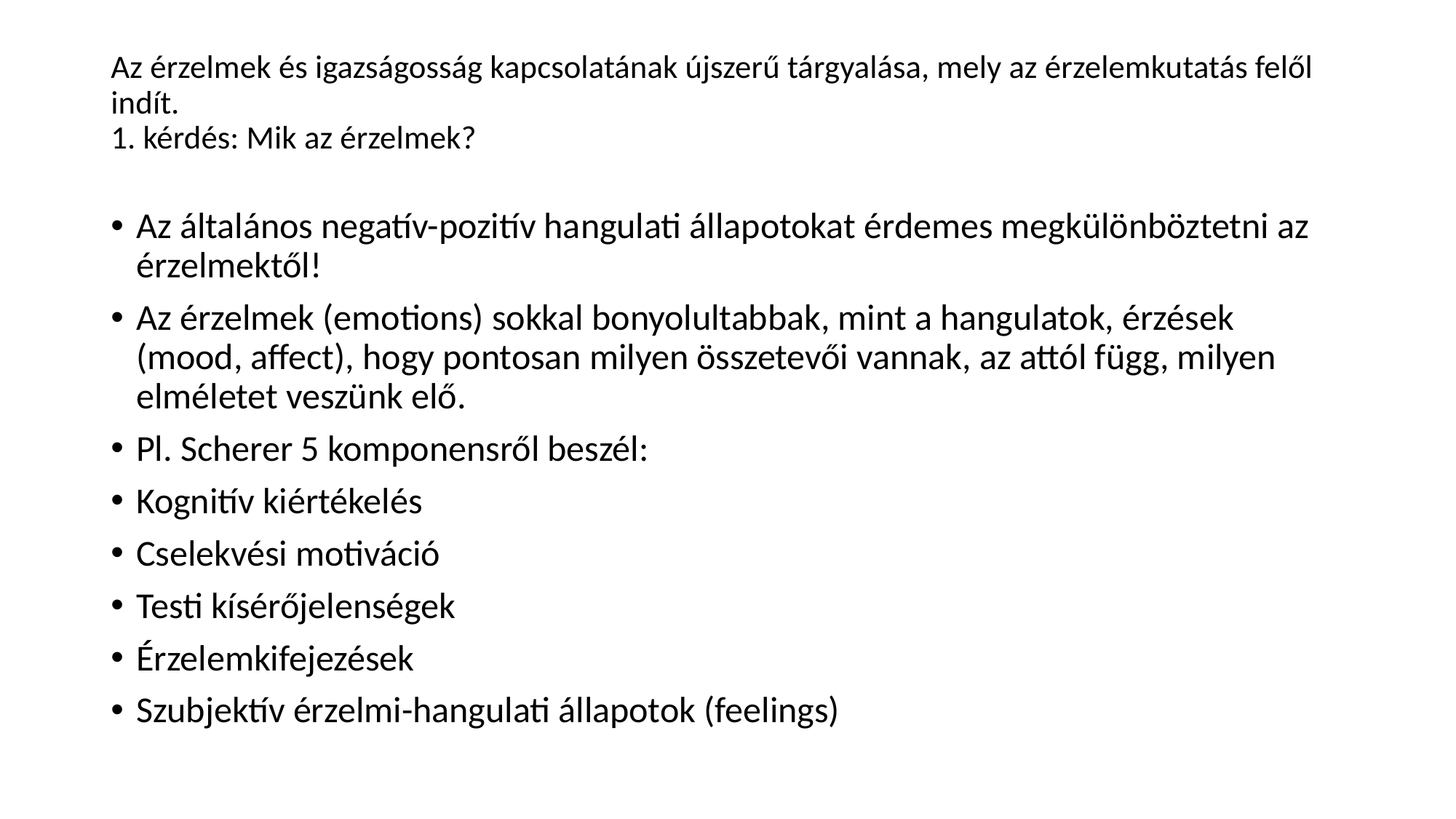

# Az érzelmek és igazságosság kapcsolatának újszerű tárgyalása, mely az érzelemkutatás felől indít. 1. kérdés: Mik az érzelmek?
Az általános negatív-pozitív hangulati állapotokat érdemes megkülönböztetni az érzelmektől!
Az érzelmek (emotions) sokkal bonyolultabbak, mint a hangulatok, érzések (mood, affect), hogy pontosan milyen összetevői vannak, az attól függ, milyen elméletet veszünk elő.
Pl. Scherer 5 komponensről beszél:
Kognitív kiértékelés
Cselekvési motiváció
Testi kísérőjelenségek
Érzelemkifejezések
Szubjektív érzelmi-hangulati állapotok (feelings)